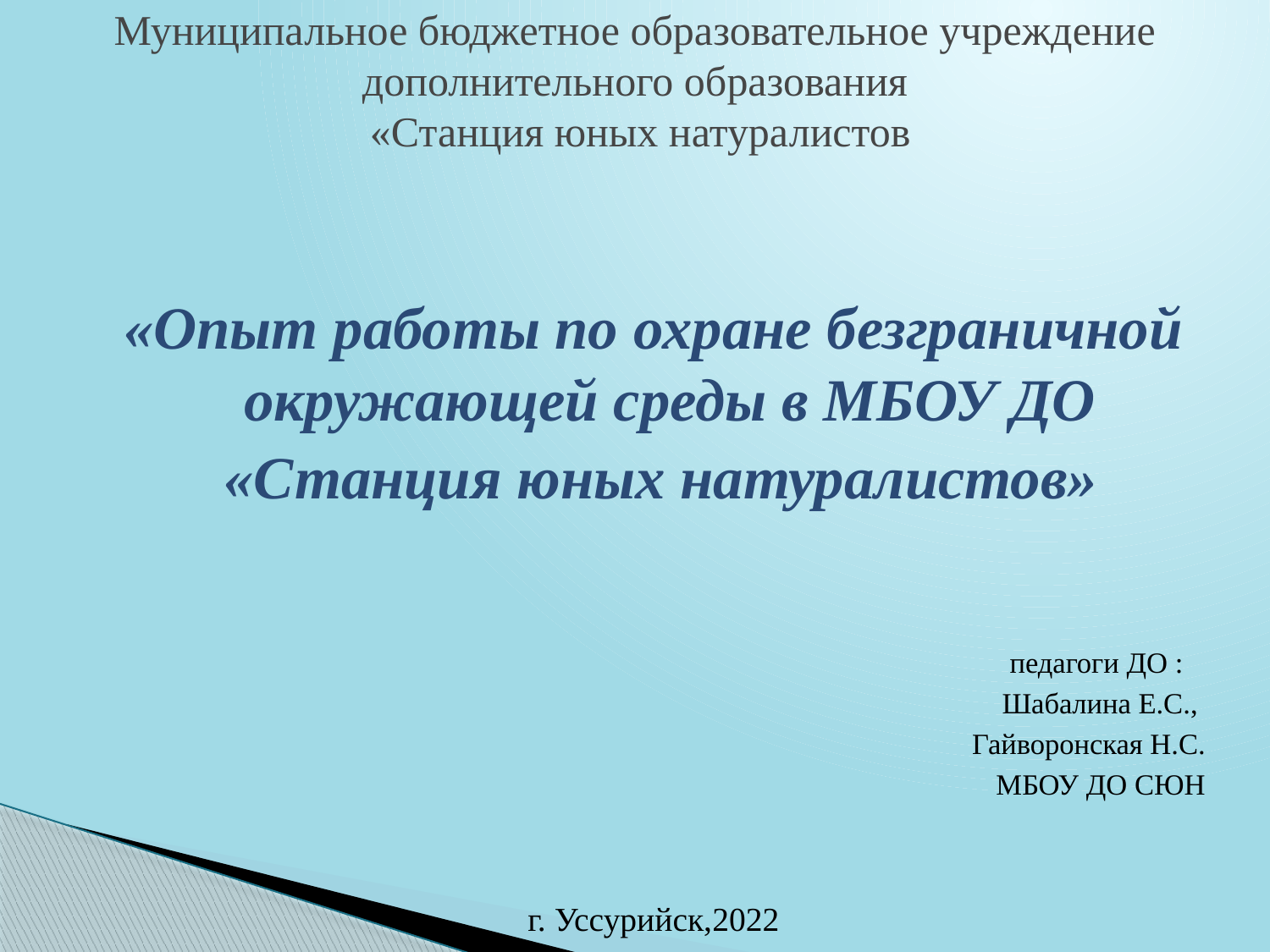

# Муниципальное бюджетное образовательное учреждение дополнительного образования «Станция юных натуралистов

«Опыт работы по охране безграничной окружающей среды в МБОУ ДО
 «Станция юных натуралистов»

  педагоги ДО :
 Шабалина Е.С.,
Гайворонская Н.С.
МБОУ ДО СЮН

г. Уссурийск,2022